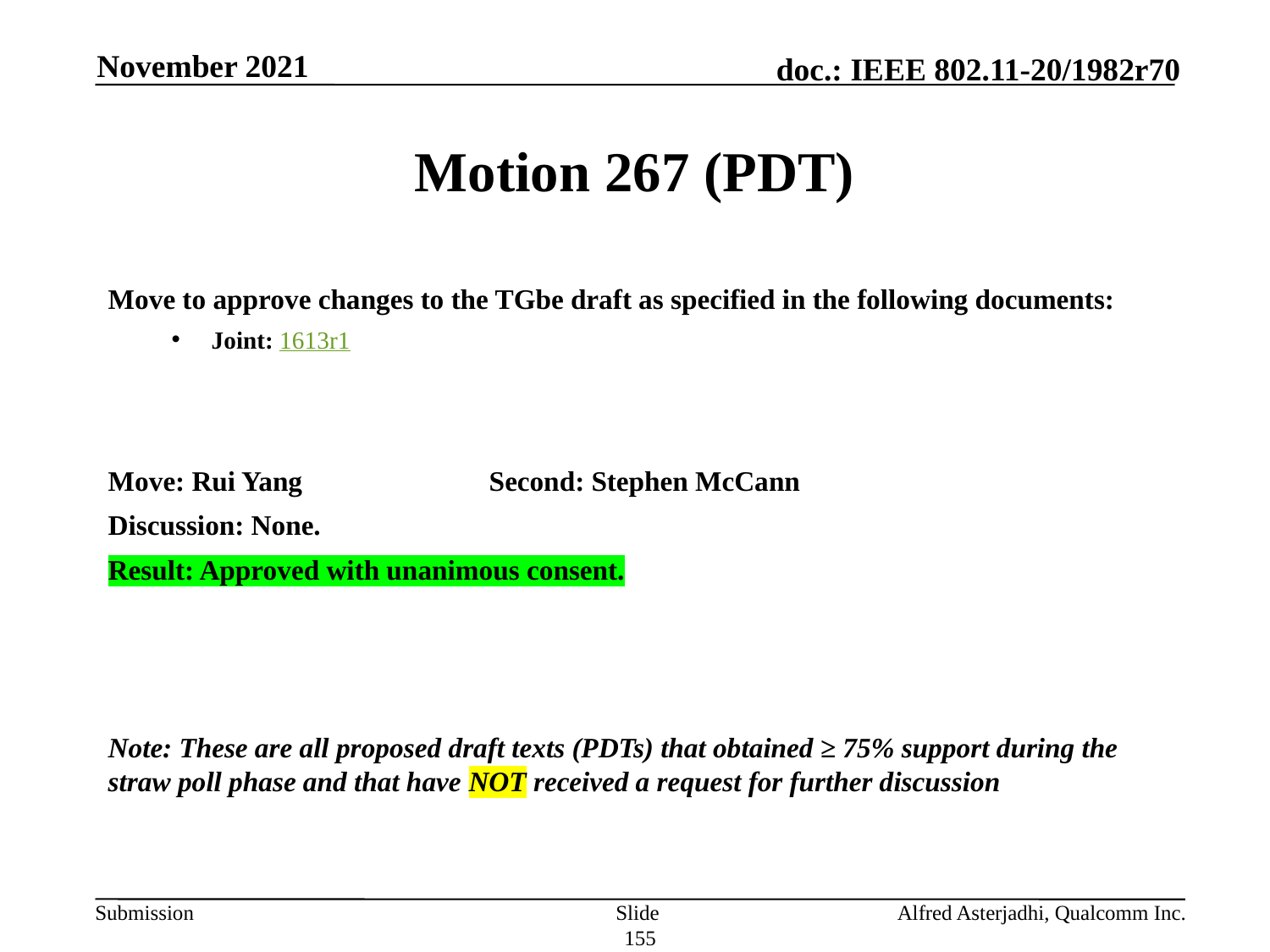

November 2021
# Motion 267 (PDT)
Move to approve changes to the TGbe draft as specified in the following documents:
Joint: 1613r1

Move: Rui Yang 		Second: Stephen McCann
Discussion: None.
Result: Approved with unanimous consent.

Note: These are all proposed draft texts (PDTs) that obtained ≥ 75% support during the straw poll phase and that have NOT received a request for further discussion

Slide 155
Alfred Asterjadhi, Qualcomm Inc.